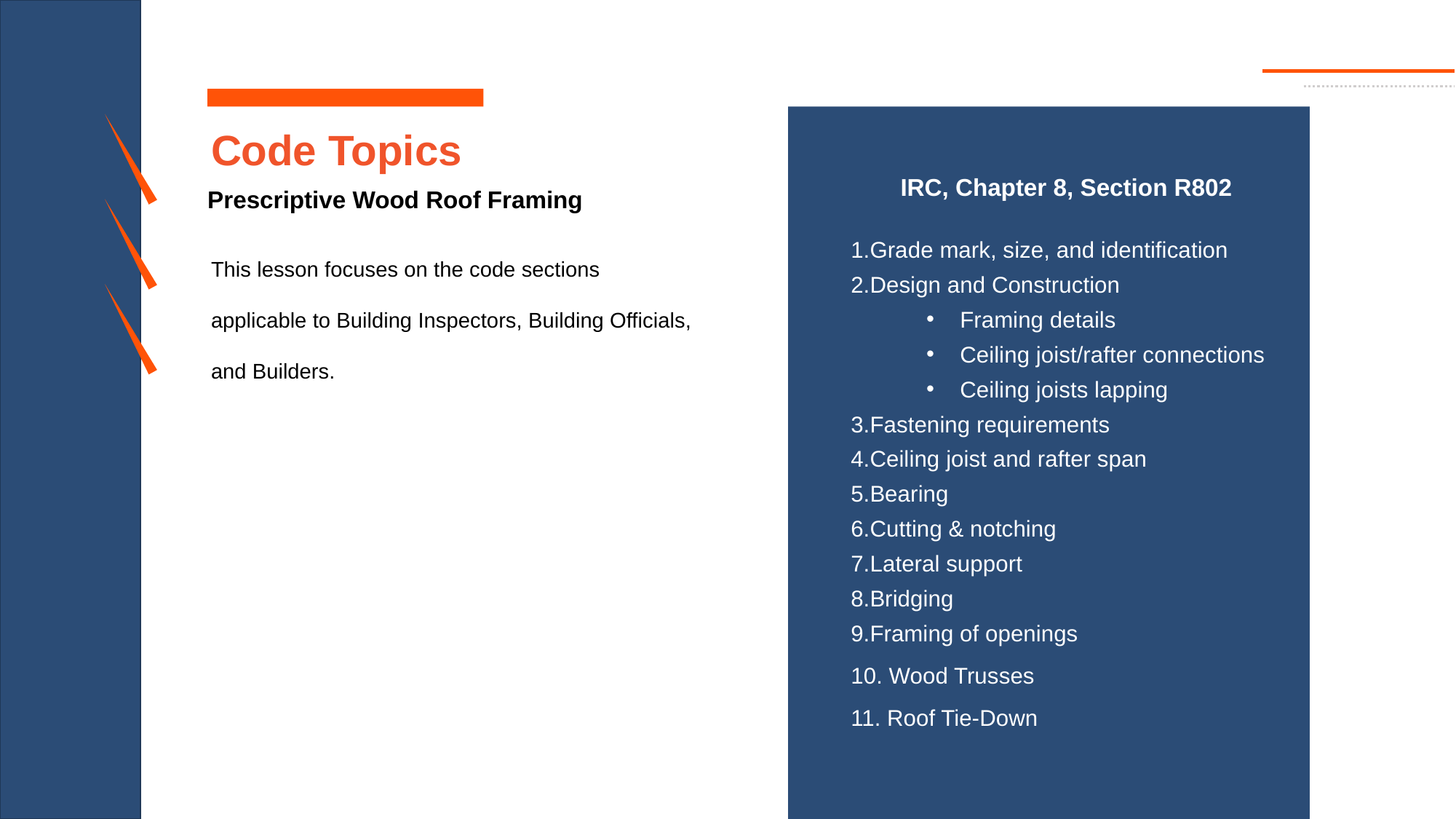

# Code Topics

Prescriptive Wood Roof Framing
IRC, Chapter 8, Section R802
Grade mark, size, and identification
Design and Construction
Framing details
Ceiling joist/rafter connections
Ceiling joists lapping
Fastening requirements
Ceiling joist and rafter span
Bearing
Cutting & notching
Lateral support
Bridging
Framing of openings
10. Wood Trusses
11. Roof Tie-Down

This lesson focuses on the code sections applicable to Building Inspectors, Building Officials, and Builders.